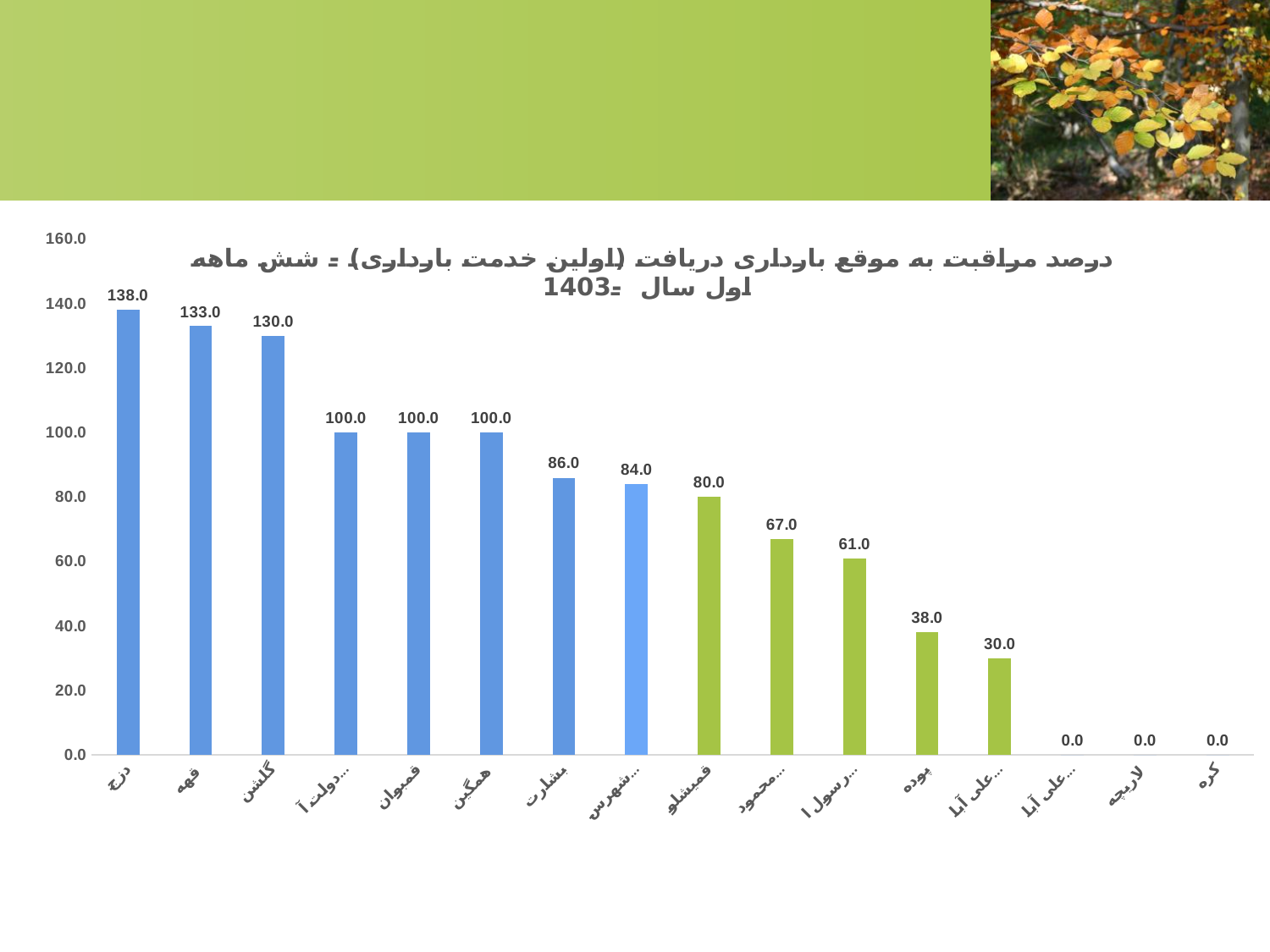

### Chart: درصد مراقبت به موقع بارداری دریافت (اولین خدمت بارداری) - شش ماهه اول سال  -1403

| Category | درصد مراقبت به موقع بارداری   |
|---|---|
| دزج | 138.0 |
| قهه  | 133.0 |
| گلشن | 130.0 |
| دولت آباد  | 100.0 |
| قمبوان | 100.0 |
| همگین  | 100.0 |
| بشارت | 86.0 |
| شهرستان  | 84.0 |
| قمیشلو | 80.0 |
| محمودآباد | 67.0 |
| رسول اکرم (ص) | 61.0 |
| پوده | 38.0 |
| علی آبادجمبزه | 30.0 |
| علی آبادگچی  | 0.0 |
| لاریچه  | 0.0 |
| کره | 0.0 |